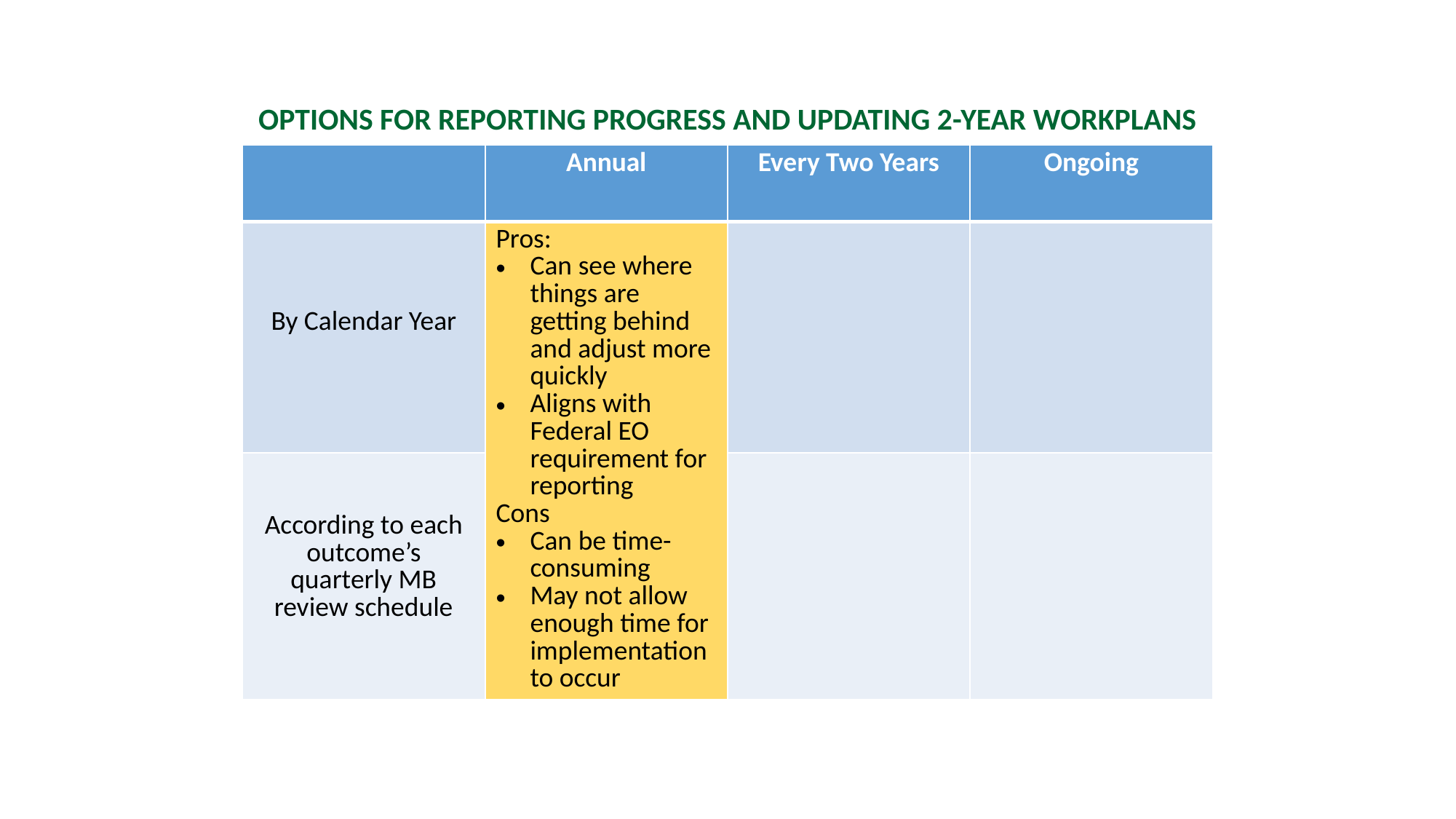

OPTIONS FOR REPORTING PROGRESS AND UPDATING 2-YEAR WORKPLANS
|  | Annual | Every Two Years | Ongoing |
| --- | --- | --- | --- |
| By Calendar Year | Pros: Can see where things are getting behind and adjust more quickly Aligns with Federal EO requirement for reporting Cons Can be time-consuming May not allow enough time for implementation to occur |  |  |
| According to each outcome’s quarterly MB review schedule |  |  |  |